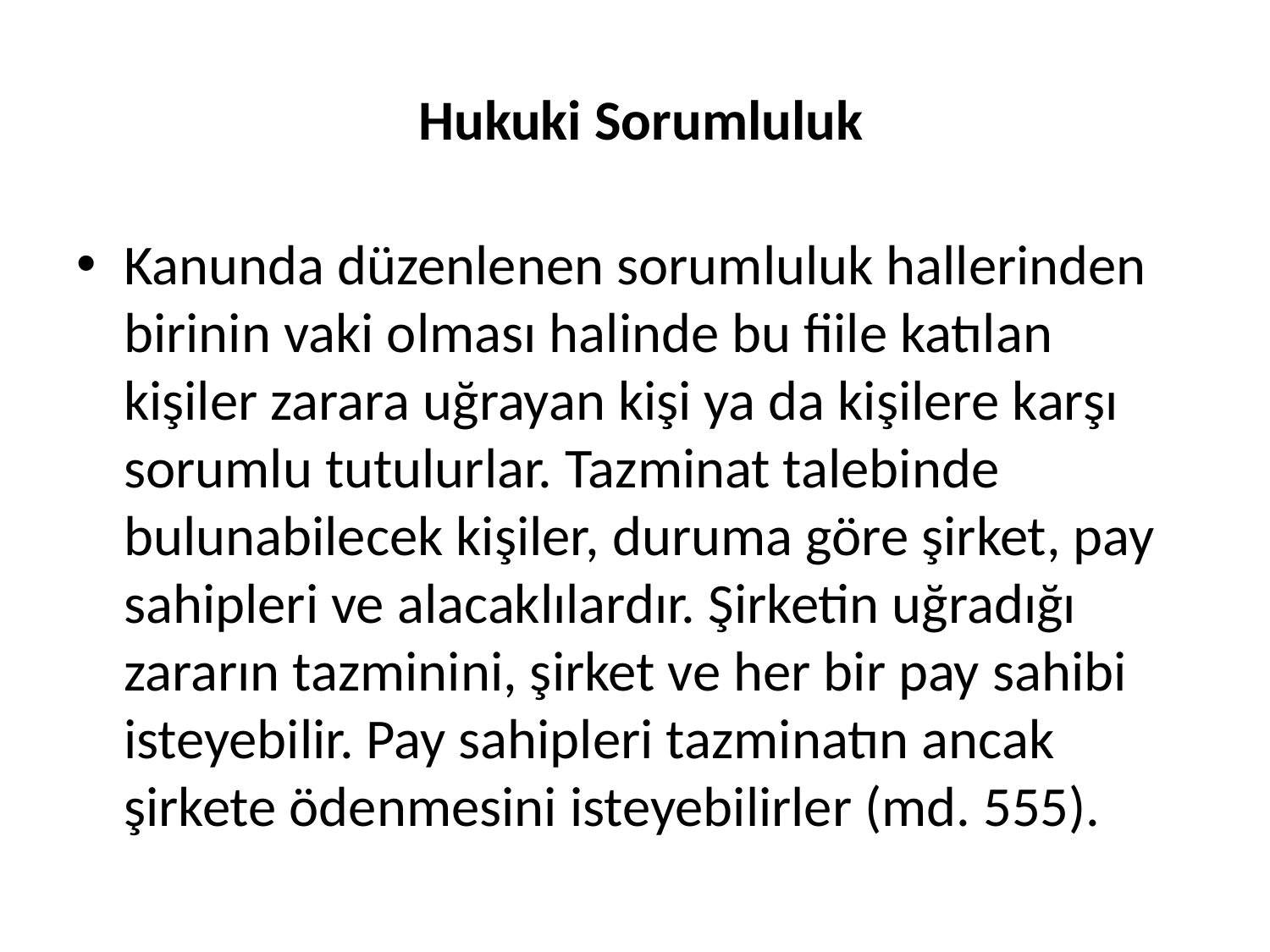

# Hukuki Sorumluluk
Kanunda düzenlenen sorumluluk hallerinden birinin vaki olması halinde bu fiile katılan kişiler zarara uğrayan kişi ya da kişilere karşı sorumlu tutulurlar. Tazminat talebinde bulunabilecek kişiler, duruma göre şirket, pay sahipleri ve alacaklılardır. Şirketin uğradığı zararın tazminini, şirket ve her bir pay sahibi isteyebilir. Pay sahipleri tazminatın ancak şirkete ödenmesini isteyebilirler (md. 555).